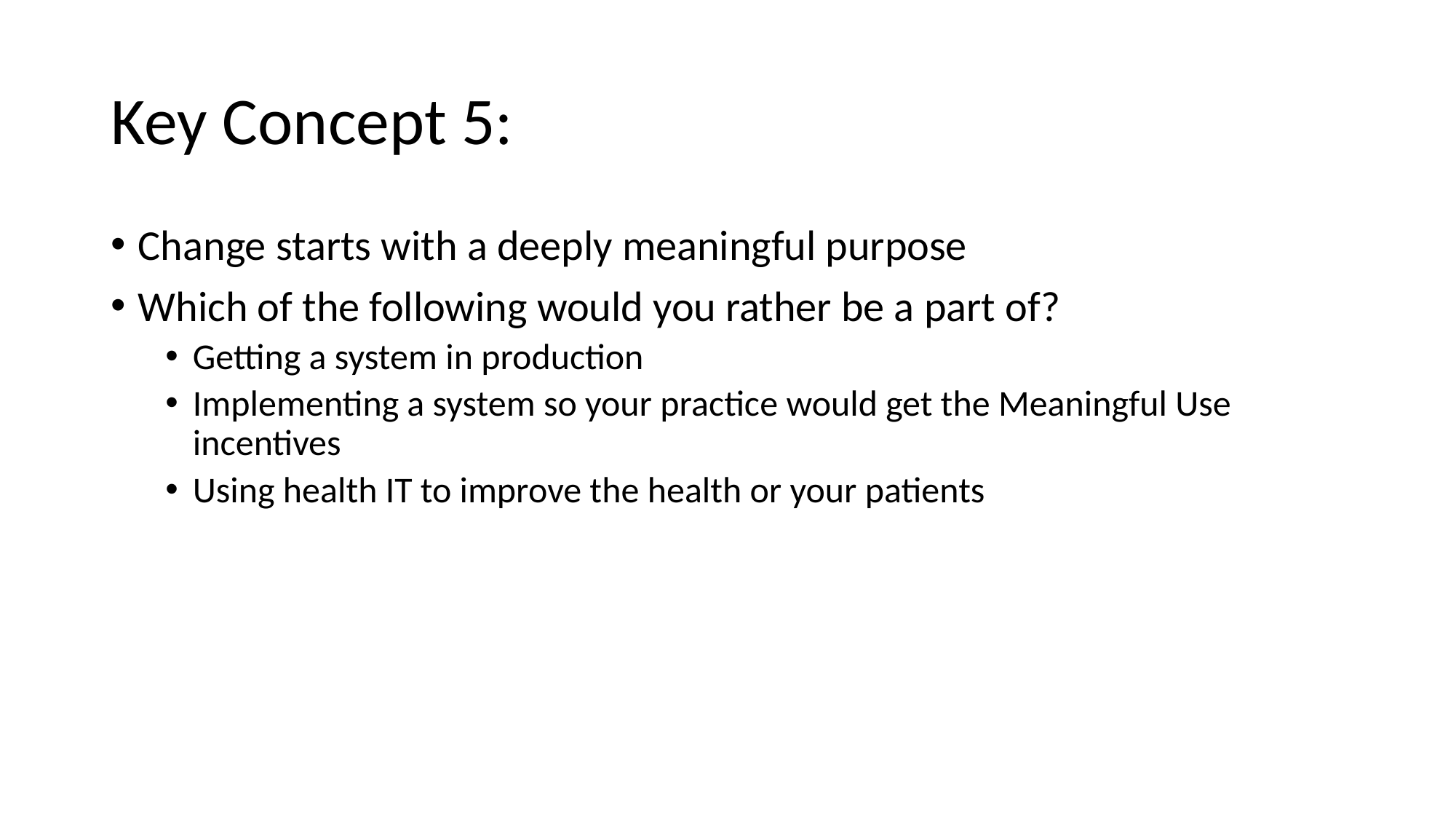

# Key Concept 5:
Change starts with a deeply meaningful purpose
Which of the following would you rather be a part of?
Getting a system in production
Implementing a system so your practice would get the Meaningful Use incentives
Using health IT to improve the health or your patients